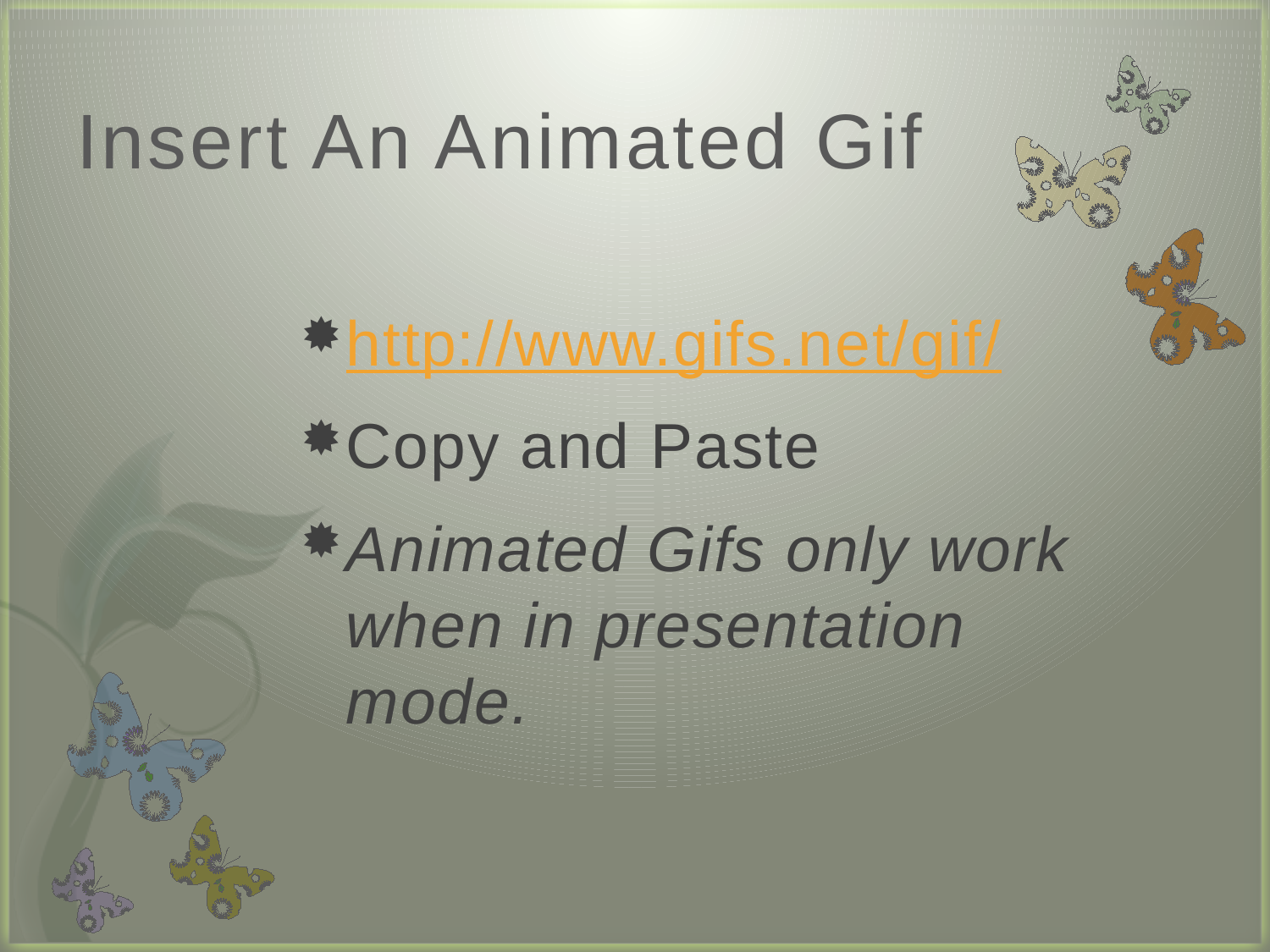

# Insert An Animated Gif
http://www.gifs.net/gif/
Copy and Paste
Animated Gifs only work when in presentation mode.